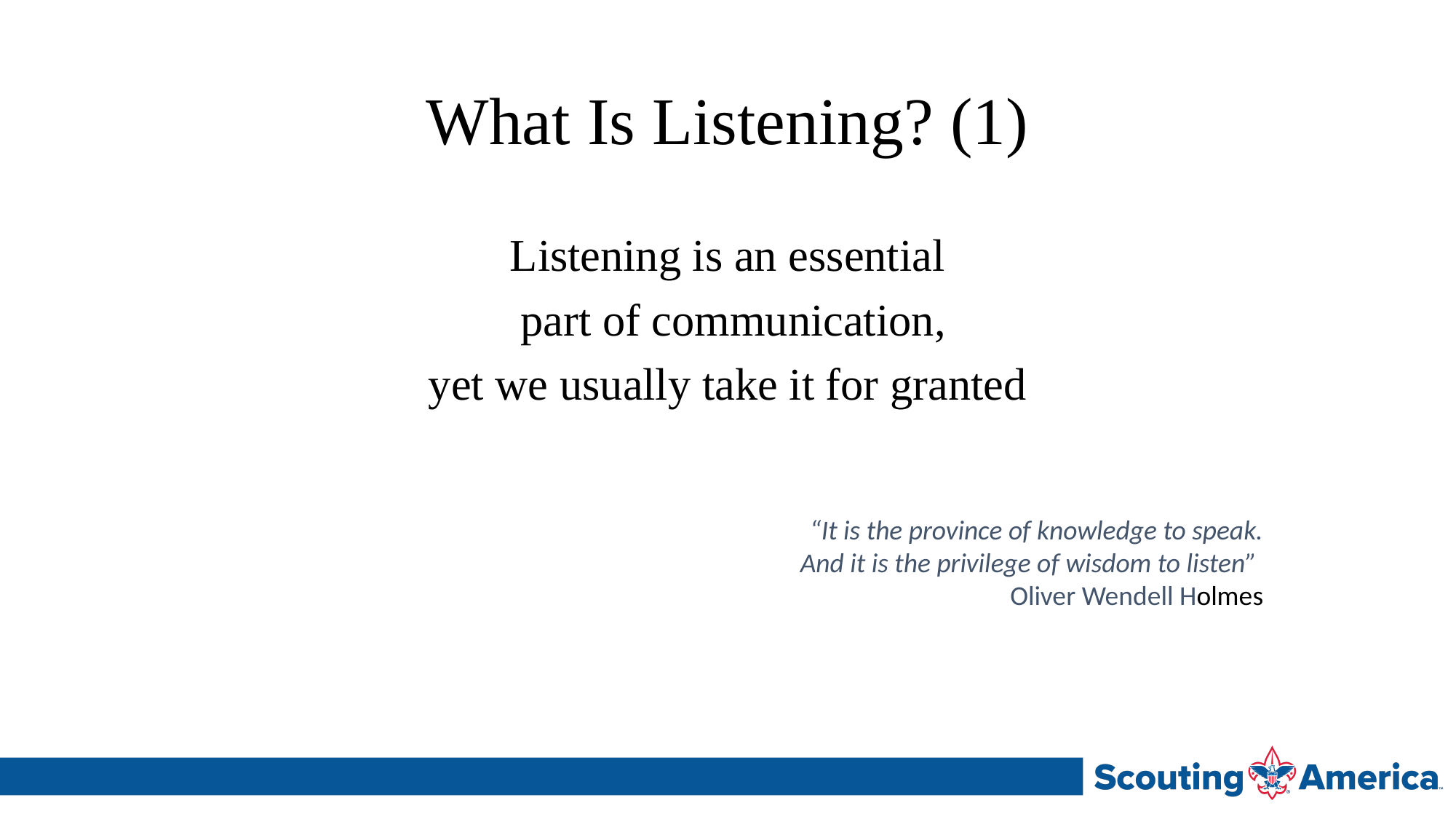

# What Is Listening? (1)
Listening is an essential
 part of communication,
yet we usually take it for granted

“It is the province of knowledge to speak.
And it is the privilege of wisdom to listen”
Oliver Wendell Holmes